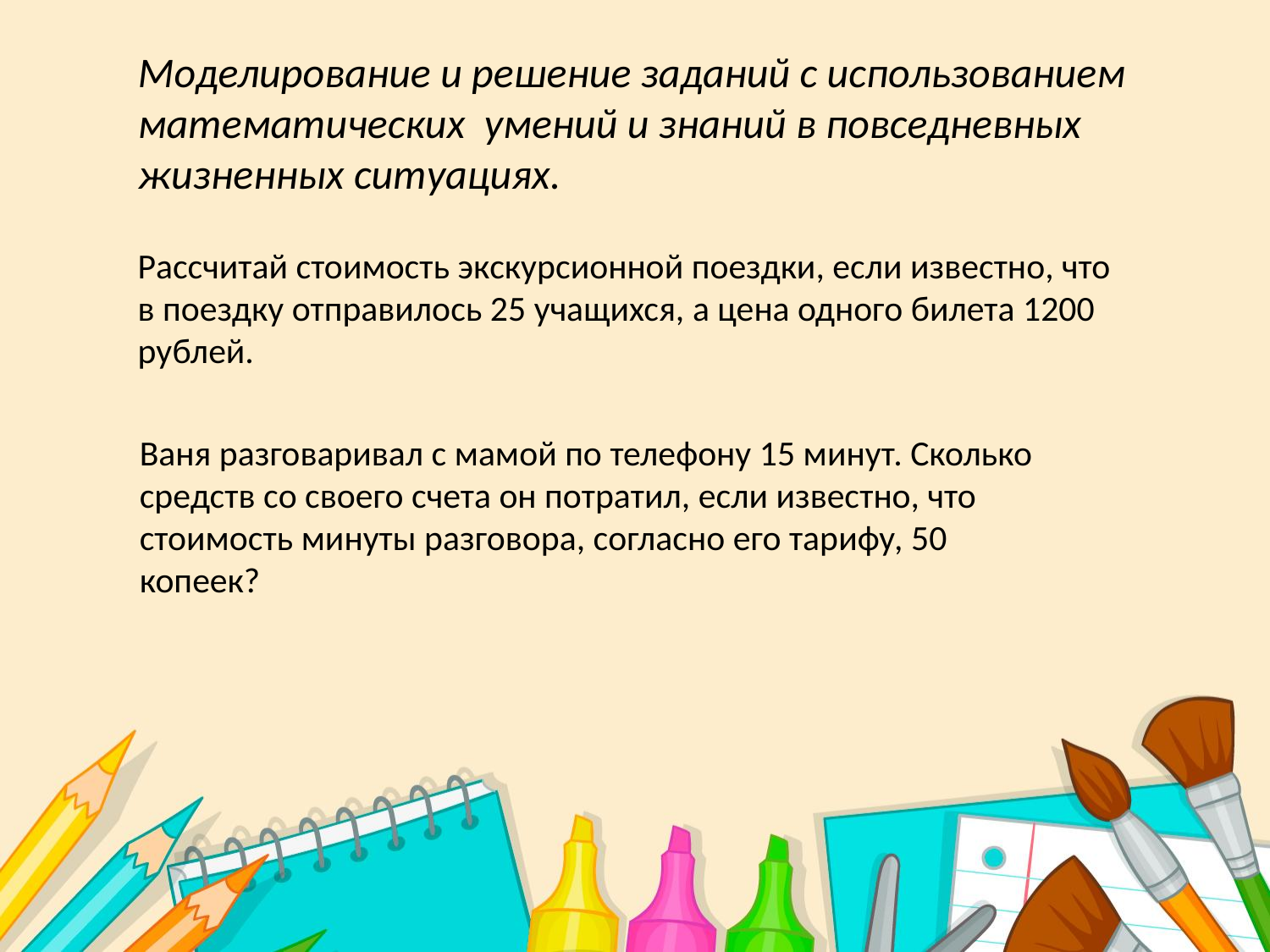

Моделирование и решение заданий с использованием
математических  умений и знаний в повседневных
жизненных ситуациях.
Рассчитай стоимость экскурсионной поездки, если известно, что  в поездку отправилось 25 учащихся, а цена одного билета 1200 рублей.
Ваня разговаривал с мамой по телефону 15 минут. Сколько средств со своего счета он потратил, если известно, что стоимость минуты разговора, согласно его тарифу, 50 копеек?